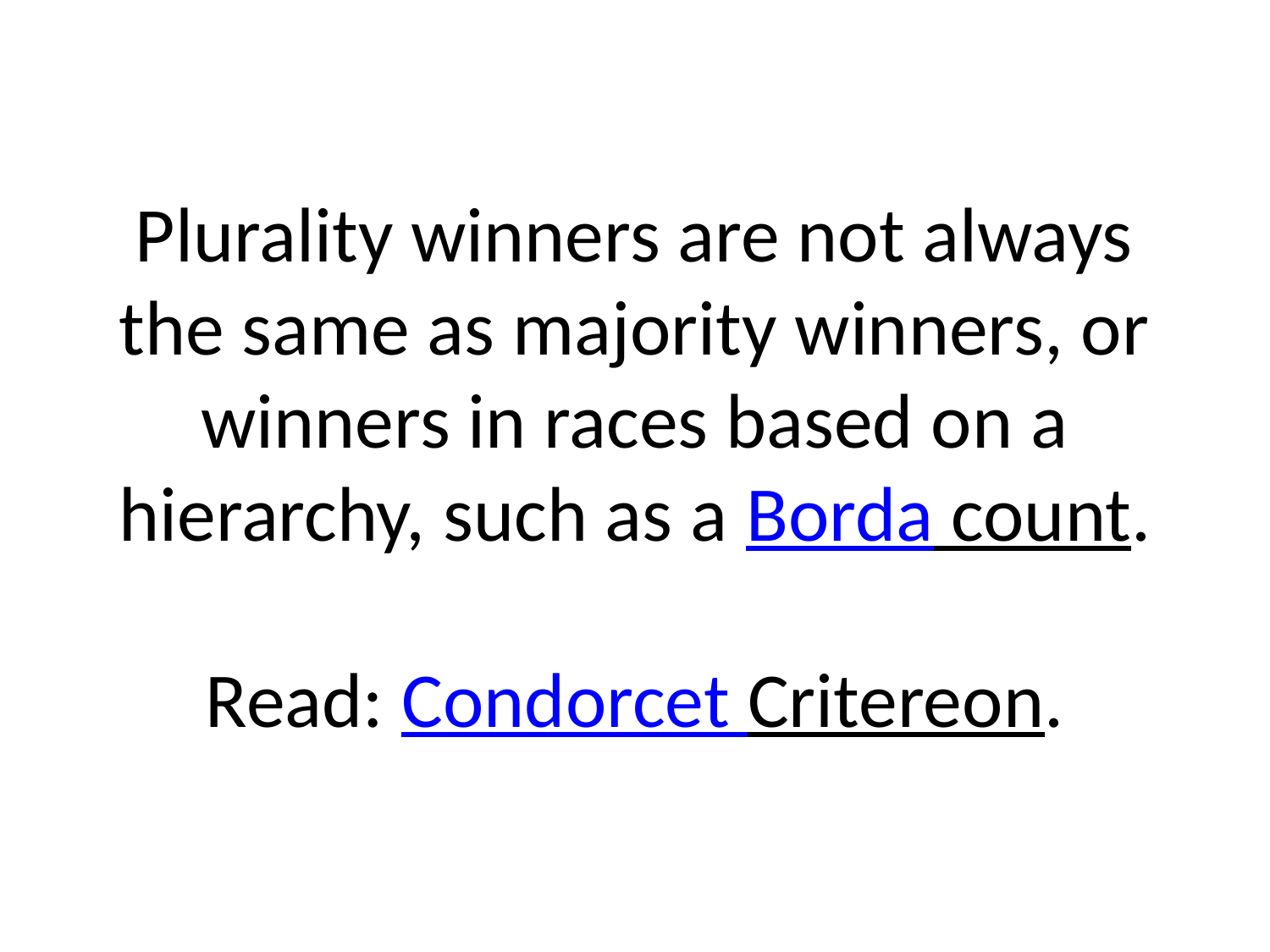

# Plurality winners are not always the same as majority winners, or winners in races based on a hierarchy, such as a Borda count. Read: Condorcet Critereon.